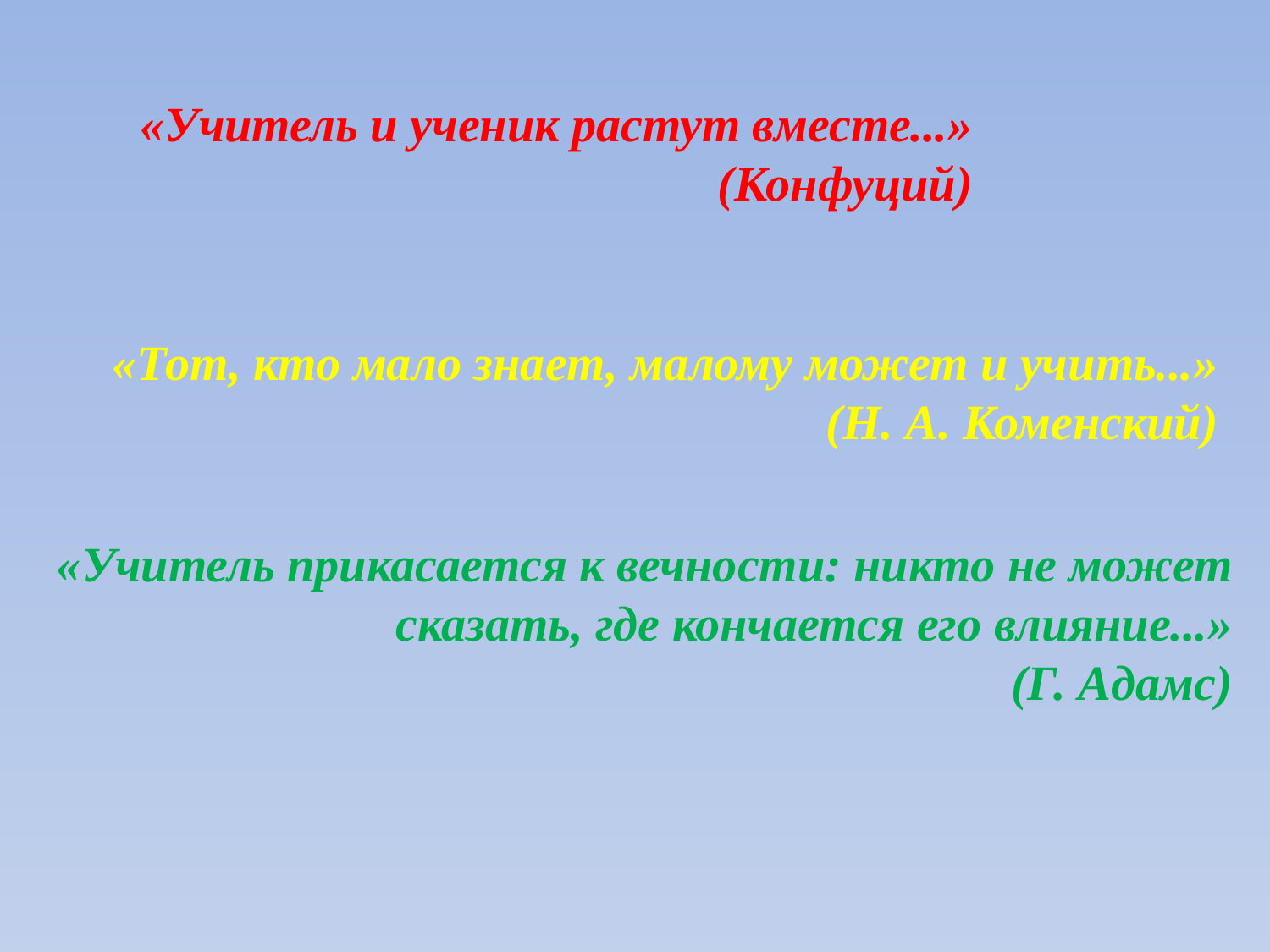

«Учитель и ученик растут вместе...»
(Конфуций)
«Тот, кто мало знает, малому может и учить...»
				(Н. А. Коменский)
«Учитель прикасается к вечности: никто не может сказать, где кончается его влияние...»
(Г. Адамс)